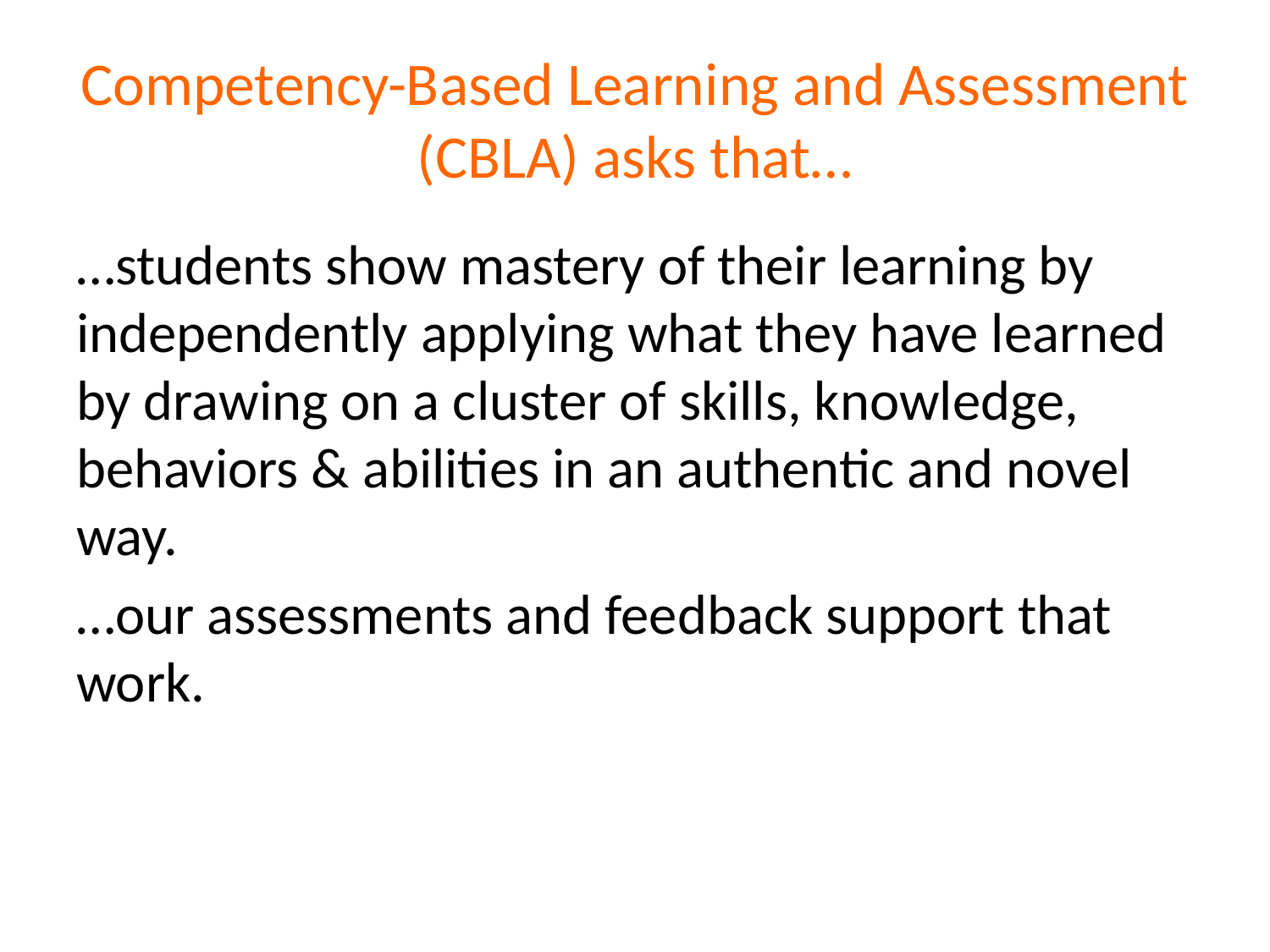

# Competency-Based Learning and Assessment (CBLA) asks that…
…students show mastery of their learning by independently applying what they have learned by drawing on a cluster of skills, knowledge, behaviors & abilities in an authentic and novel way.
…our assessments and feedback support that work.